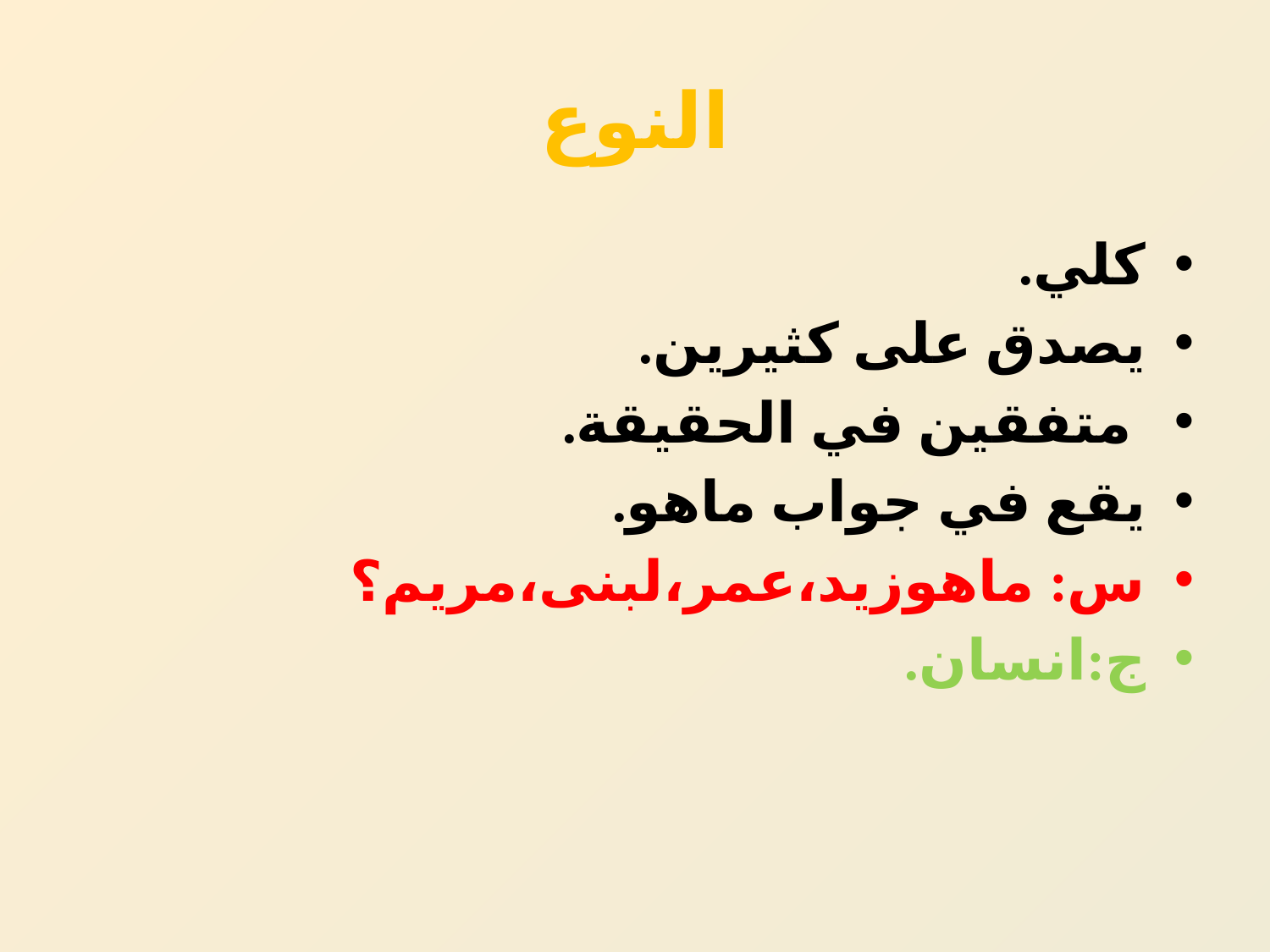

# النوع
كلي.
يصدق على كثيرين.
 متفقين في الحقيقة.
يقع في جواب ماهو.
س: ماهوزيد،عمر،لبنى،مريم؟
ج:انسان.